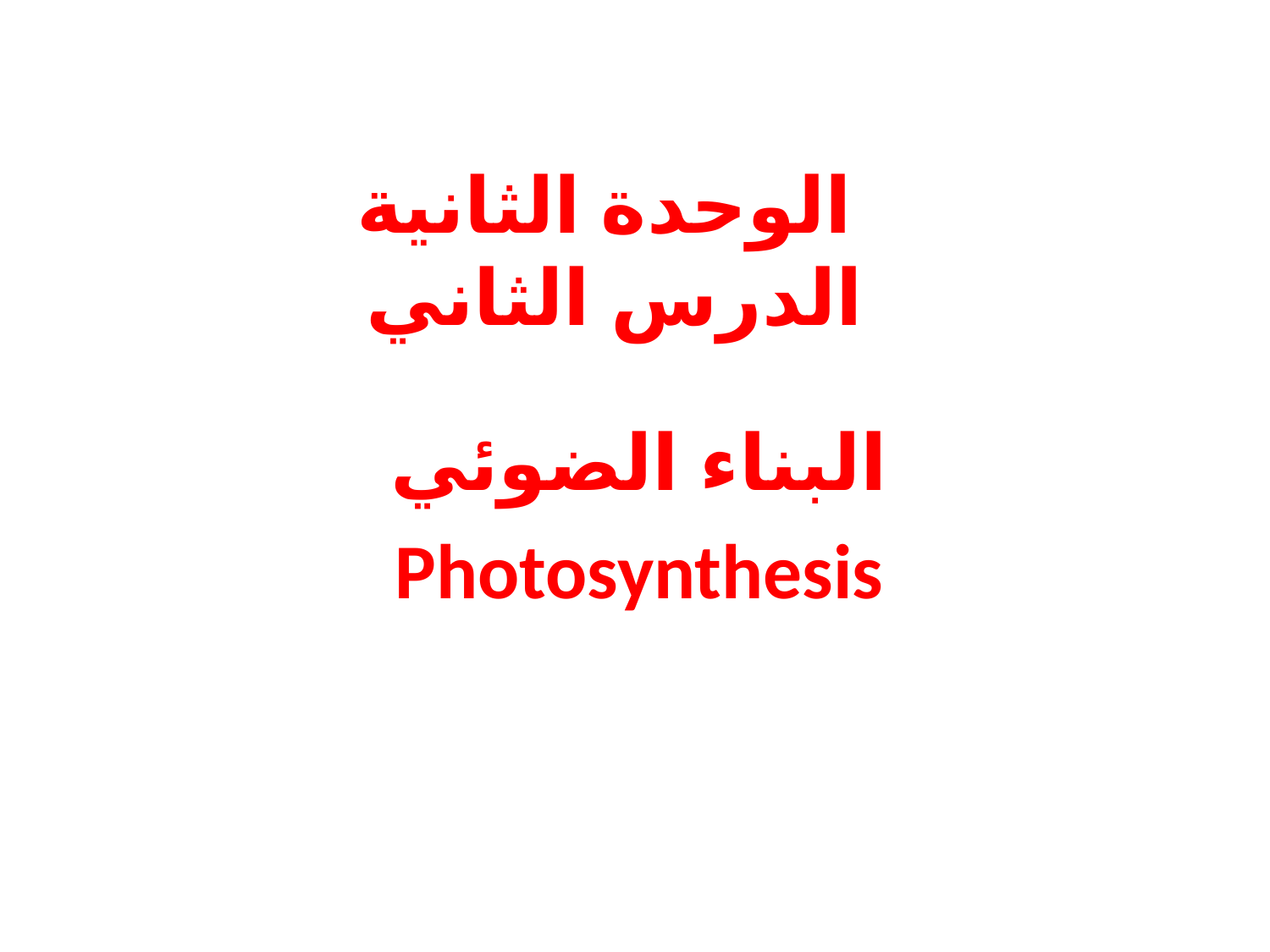

# الوحدة الثانية الدرس الثاني
البناء الضوئي
Photosynthesis